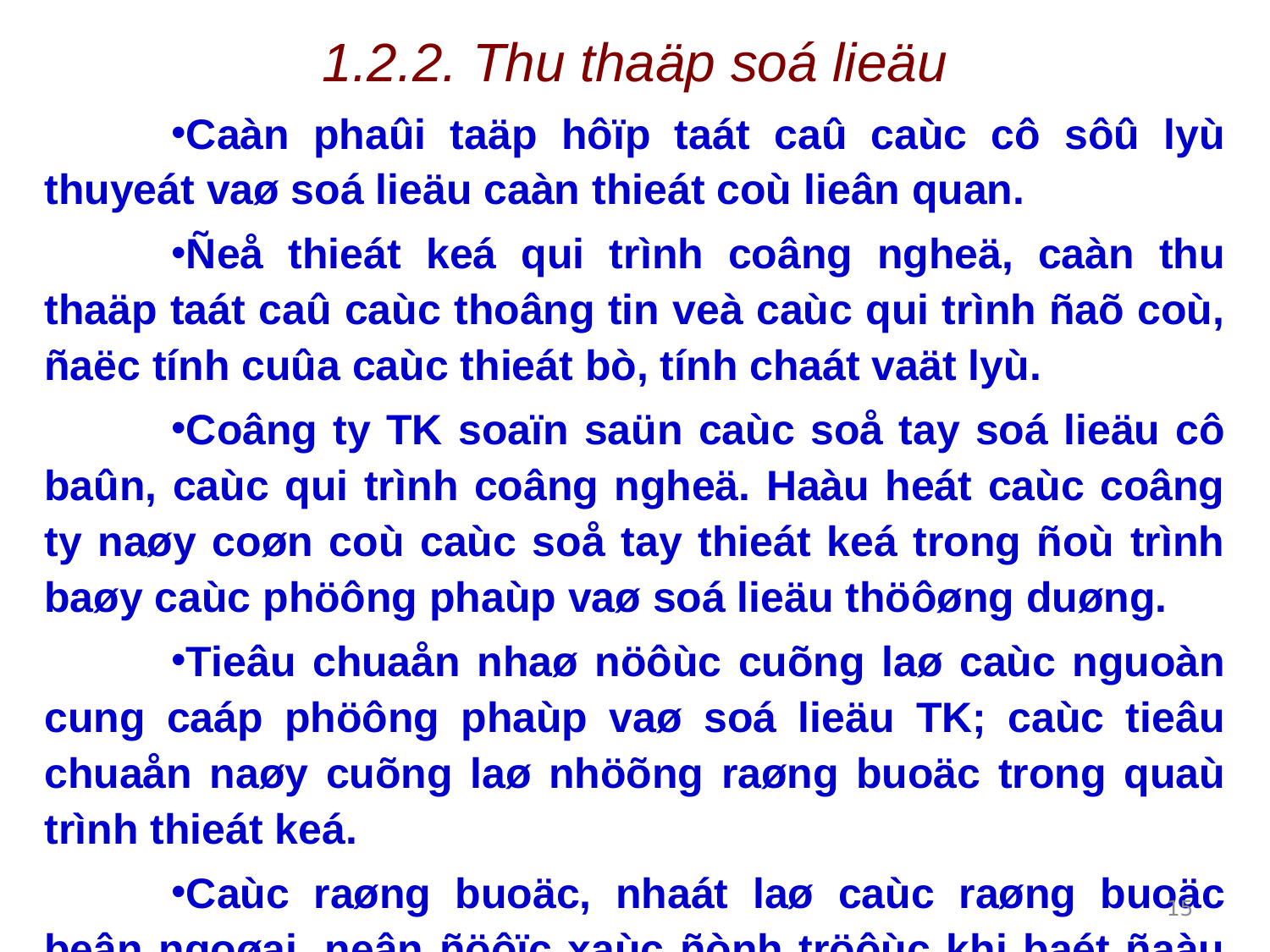

# 1.2.2. Thu thaäp soá lieäu
Caàn phaûi taäp hôïp taát caû caùc cô sôû lyù thuyeát vaø soá lieäu caàn thieát coù lieân quan.
Ñeå thieát keá qui trình coâng ngheä, caàn thu thaäp taát caû caùc thoâng tin veà caùc qui trình ñaõ coù, ñaëc tính cuûa caùc thieát bò, tính chaát vaät lyù.
Coâng ty TK soaïn saün caùc soå tay soá lieäu cô baûn, caùc qui trình coâng ngheä. Haàu heát caùc coâng ty naøy coøn coù caùc soå tay thieát keá trong ñoù trình baøy caùc phöông phaùp vaø soá lieäu thöôøng duøng.
Tieâu chuaån nhaø nöôùc cuõng laø caùc nguoàn cung caáp phöông phaùp vaø soá lieäu TK; caùc tieâu chuaån naøy cuõng laø nhöõng raøng buoäc trong quaù trình thieát keá.
Caùc raøng buoäc, nhaát laø caùc raøng buoäc beân ngoøai, neân ñöôïc xaùc ñònh tröôùc khi baét ñaàu coâng vieäc thieát keá.
15